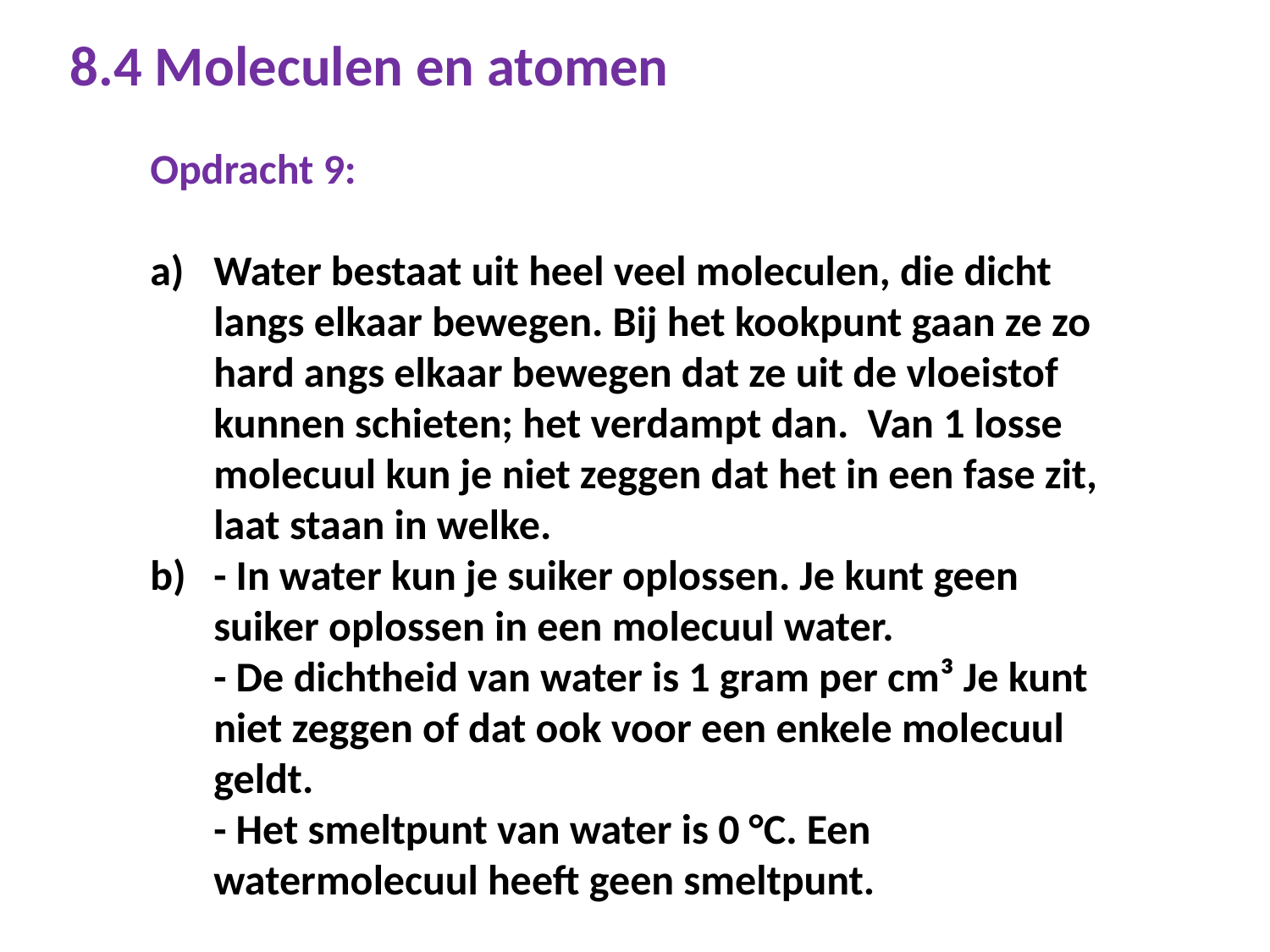

# 8.4 Moleculen en atomen
Opdracht 9:

Water bestaat uit heel veel moleculen, die dicht langs elkaar bewegen. Bij het kookpunt gaan ze zo hard angs elkaar bewegen dat ze uit de vloeistof kunnen schieten; het verdampt dan.  Van 1 losse molecuul kun je niet zeggen dat het in een fase zit, laat staan in welke.
- In water kun je suiker oplossen. Je kunt geen suiker oplossen in een molecuul water.
- De dichtheid van water is 1 gram per cm³ Je kunt niet zeggen of dat ook voor een enkele molecuul geldt.
- Het smeltpunt van water is 0 °C. Een watermolecuul heeft geen smeltpunt.